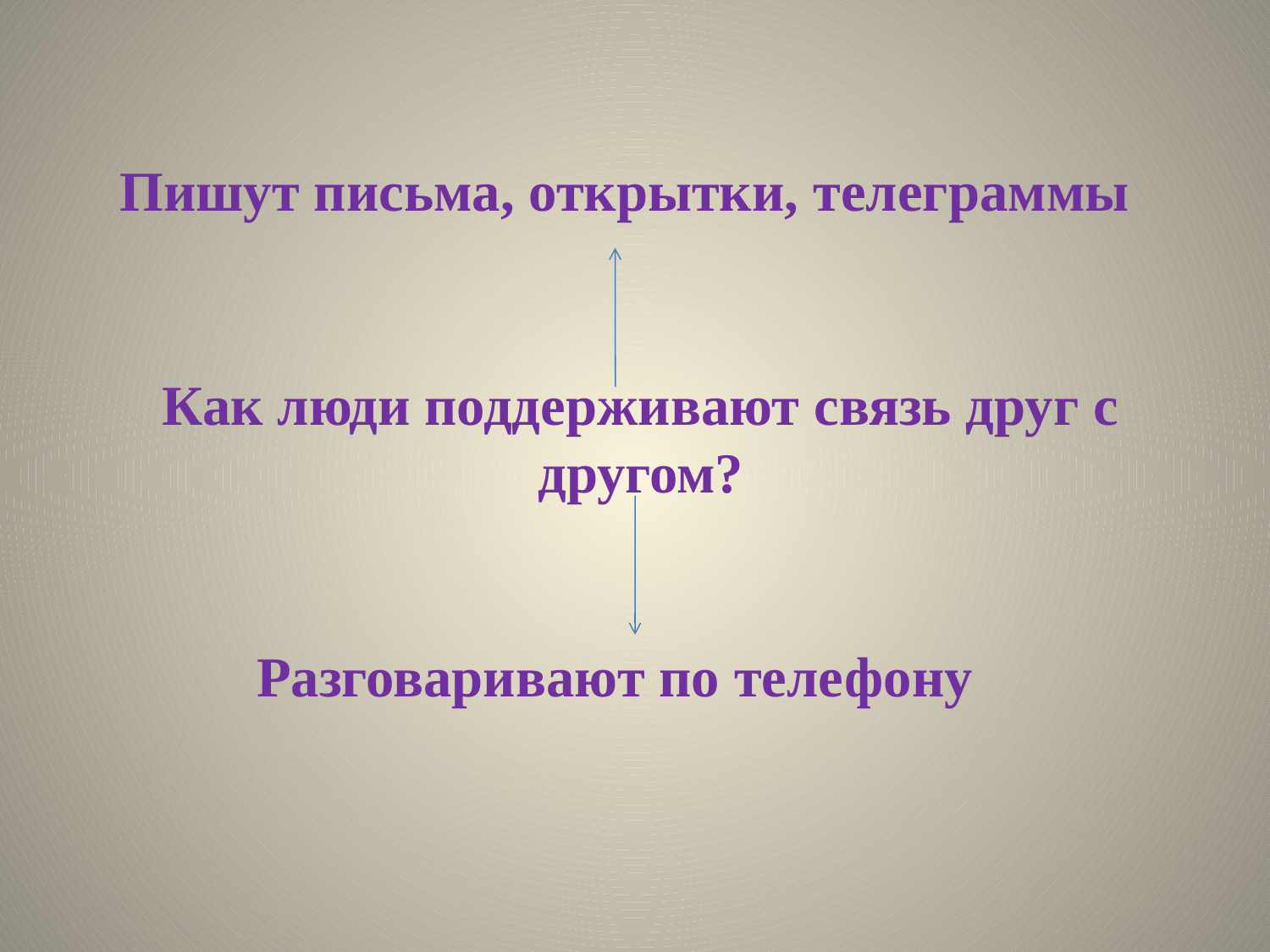

Пишут письма, открытки, телеграммы
# Как люди поддерживают связь друг с другом?
Разговаривают по телефону